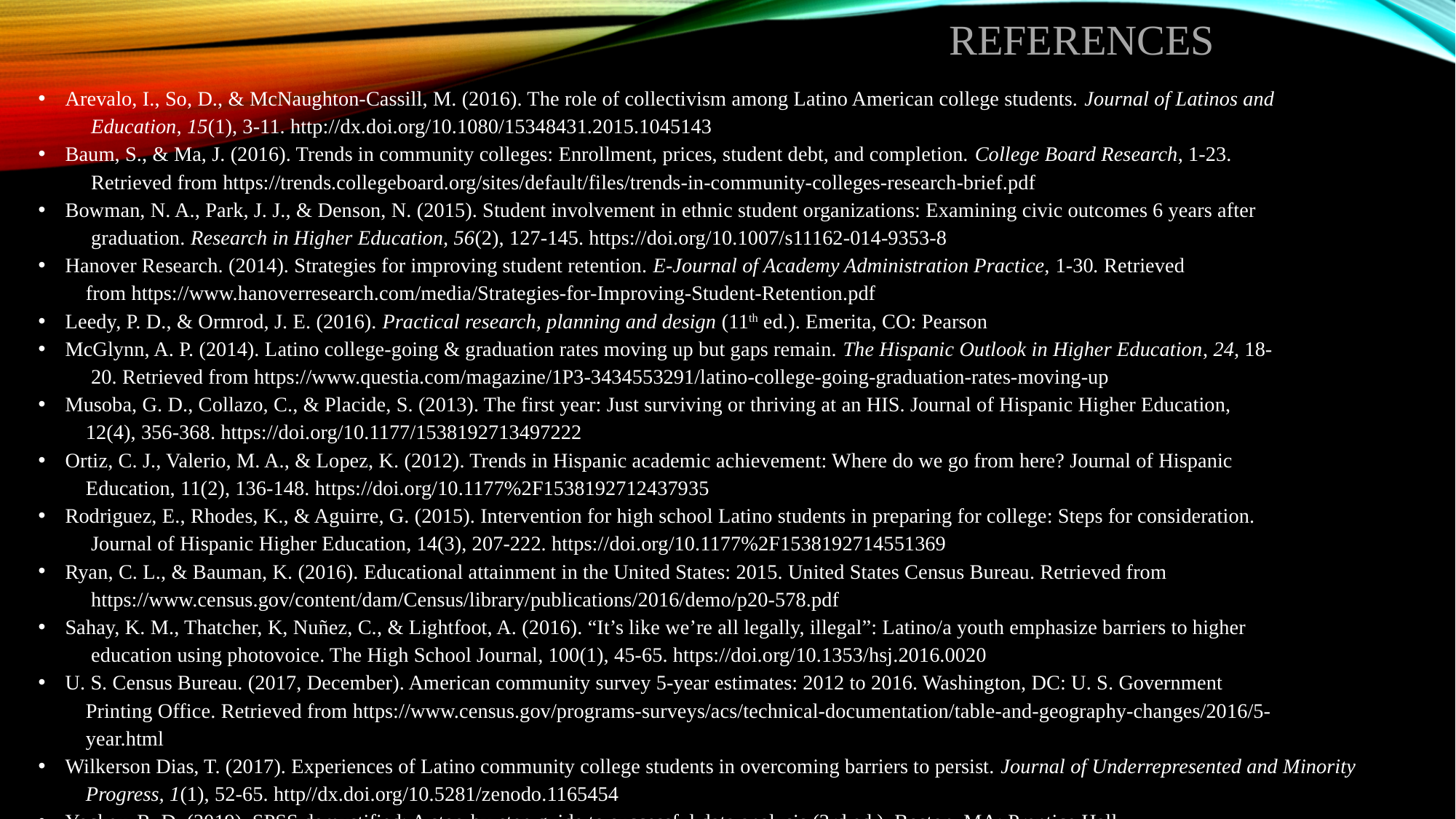

# references
Arevalo, I., So, D., & McNaughton-Cassill, M. (2016). The role of collectivism among Latino American college students. Journal of Latinos and
          Education, 15(1), 3-11. http://dx.doi.org/10.1080/15348431.2015.1045143
Baum, S., & Ma, J. (2016). Trends in community colleges: Enrollment, prices, student debt, and completion. College Board Research, 1-23.
          Retrieved from https://trends.collegeboard.org/sites/default/files/trends-in-community-colleges-research-brief.pdf
Bowman, N. A., Park, J. J., & Denson, N. (2015). Student involvement in ethnic student organizations: Examining civic outcomes 6 years after
          graduation. Research in Higher Education, 56(2), 127-145. https://doi.org/10.1007/s11162-014-9353-8
Hanover Research. (2014). Strategies for improving student retention. E-Journal of Academy Administration Practice, 1-30. Retrieved
         from https://www.hanoverresearch.com/media/Strategies-for-Improving-Student-Retention.pdf
Leedy, P. D., & Ormrod, J. E. (2016). Practical research, planning and design (11th ed.). Emerita, CO: Pearson
McGlynn, A. P. (2014). Latino college-going & graduation rates moving up but gaps remain. The Hispanic Outlook in Higher Education, 24, 18-
          20. Retrieved from https://www.questia.com/magazine/1P3-3434553291/latino-college-going-graduation-rates-moving-up
Musoba, G. D., Collazo, C., & Placide, S. (2013). The first year: Just surviving or thriving at an HIS. Journal of Hispanic Higher Education,
         12(4), 356-368. https://doi.org/10.1177/1538192713497222
Ortiz, C. J., Valerio, M. A., & Lopez, K. (2012). Trends in Hispanic academic achievement: Where do we go from here? Journal of Hispanic
         Education, 11(2), 136-148. https://doi.org/10.1177%2F1538192712437935
Rodriguez, E., Rhodes, K., & Aguirre, G. (2015). Intervention for high school Latino students in preparing for college: Steps for consideration.
          Journal of Hispanic Higher Education, 14(3), 207-222. https://doi.org/10.1177%2F1538192714551369
Ryan, C. L., & Bauman, K. (2016). Educational attainment in the United States: 2015. United States Census Bureau. Retrieved from
          https://www.census.gov/content/dam/Census/library/publications/2016/demo/p20-578.pdf
Sahay, K. M., Thatcher, K, Nuñez, C., & Lightfoot, A. (2016). “It’s like we’re all legally, illegal”: Latino/a youth emphasize barriers to higher
          education using photovoice. The High School Journal, 100(1), 45-65. https://doi.org/10.1353/hsj.2016.0020
U. S. Census Bureau. (2017, December). American community survey 5-year estimates: 2012 to 2016. Washington, DC: U. S. Government
         Printing Office. Retrieved from https://www.census.gov/programs-surveys/acs/technical-documentation/table-and-geography-changes/2016/5-
         year.html
Wilkerson Dias, T. (2017). Experiences of Latino community college students in overcoming barriers to persist. Journal of Underrepresented and Minority
         Progress, 1(1), 52-65. http//dx.doi.org/10.5281/zenodo.1165454
Yockey, R. D. (2019). SPSS demystified: A step-by-step guide to successful data analysis (3rd ed.). Boston, MA: Prentice Hall.